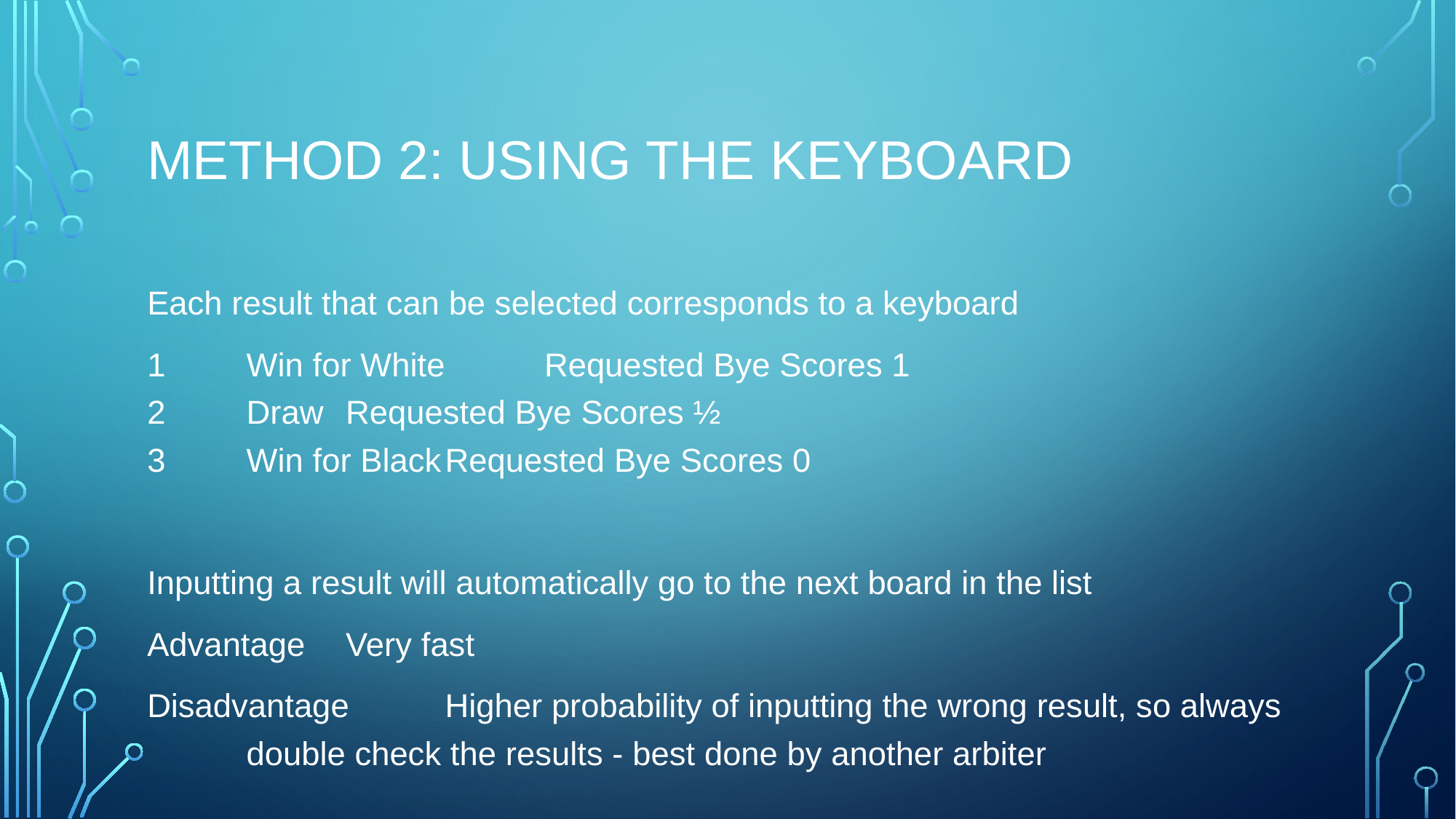

# METHOD 2: USING THE KEYBOARD
Each result that can be selected corresponds to a keyboard
1	Win for White		Requested Bye Scores 1
2	Draw			Requested Bye Scores ½
3	Win for Black		Requested Bye Scores 0

Inputting a result will automatically go to the next board in the list
Advantage		Very fast
Disadvantage		Higher probability of inputting the wrong result, so always 			double check the results - best done by another arbiter